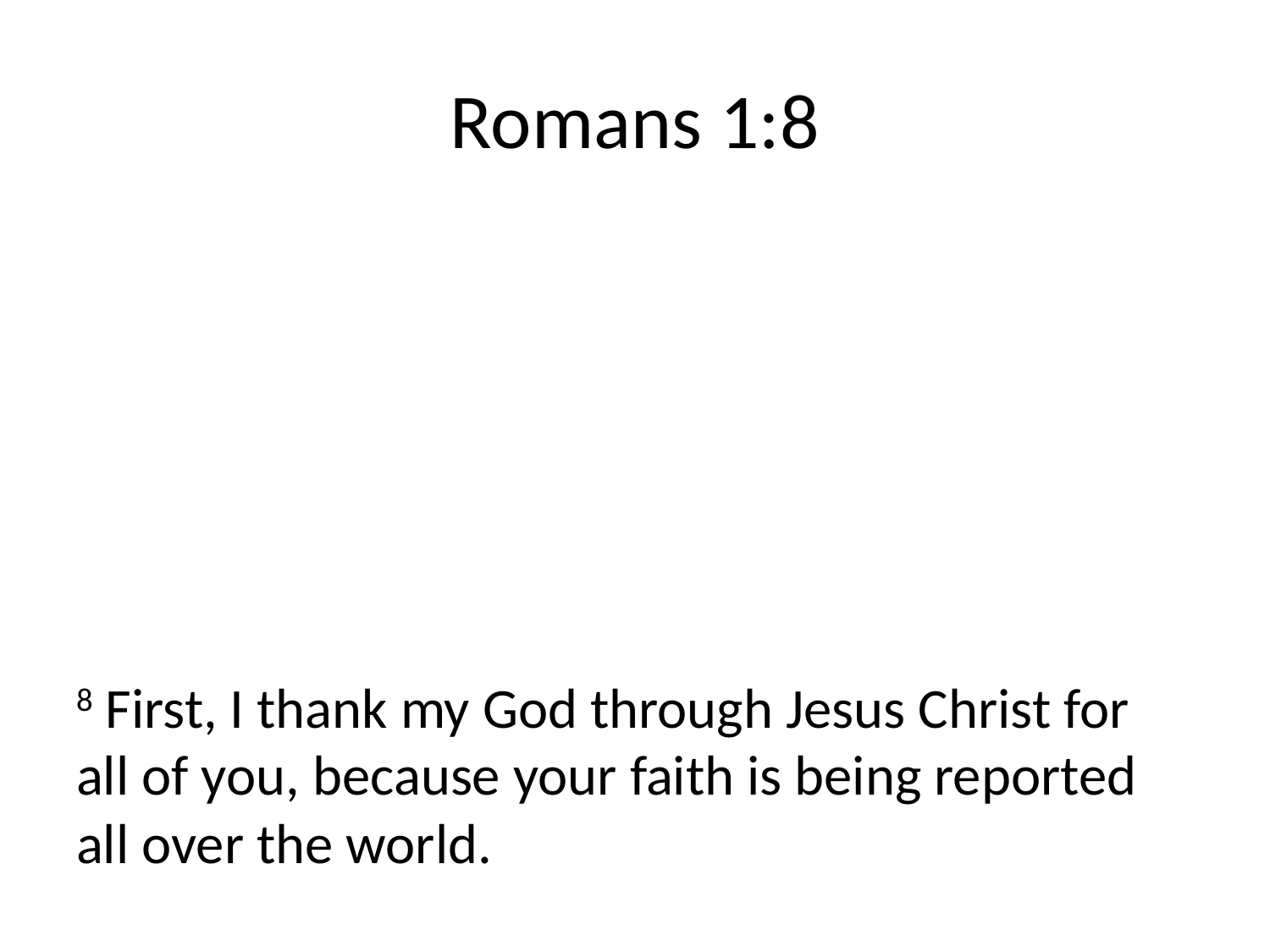

# Romans 1:8

8 First, I thank my God through Jesus Christ for all of you, because your faith is being reported all over the world.